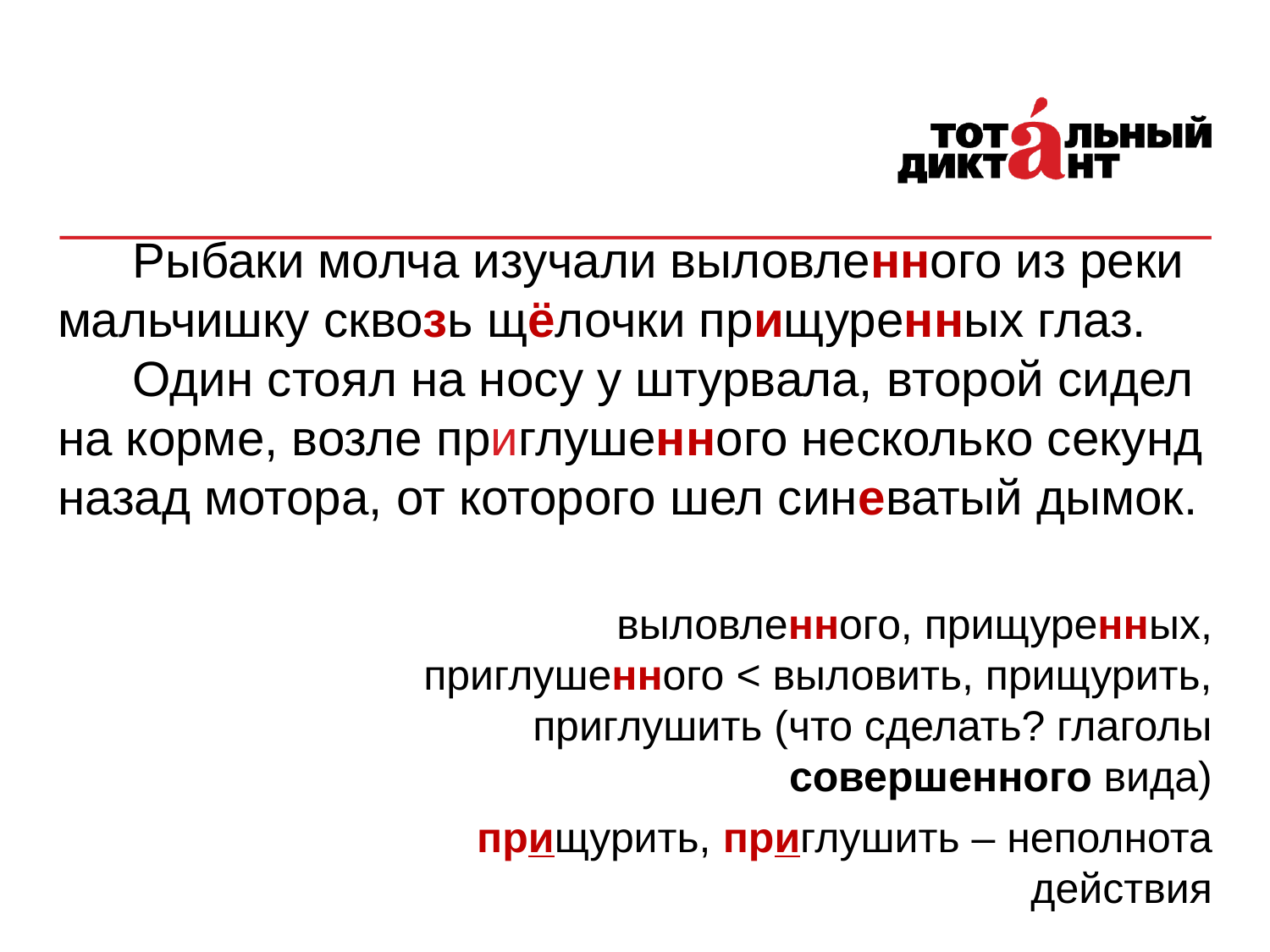

Рыбаки молча изучали выловленного из реки мальчишку сквозь щёлочки прищуренных глаз.
Один стоял на носу у штурвала, второй сидел на корме, возле приглушенного несколько секунд назад мотора, от которого шел синеватый дымок.

выловленного, прищуренных, приглушенного < выловить, прищурить, приглушить (что сделать? глаголы совершенного вида)
прищурить, приглушить – неполнота действия